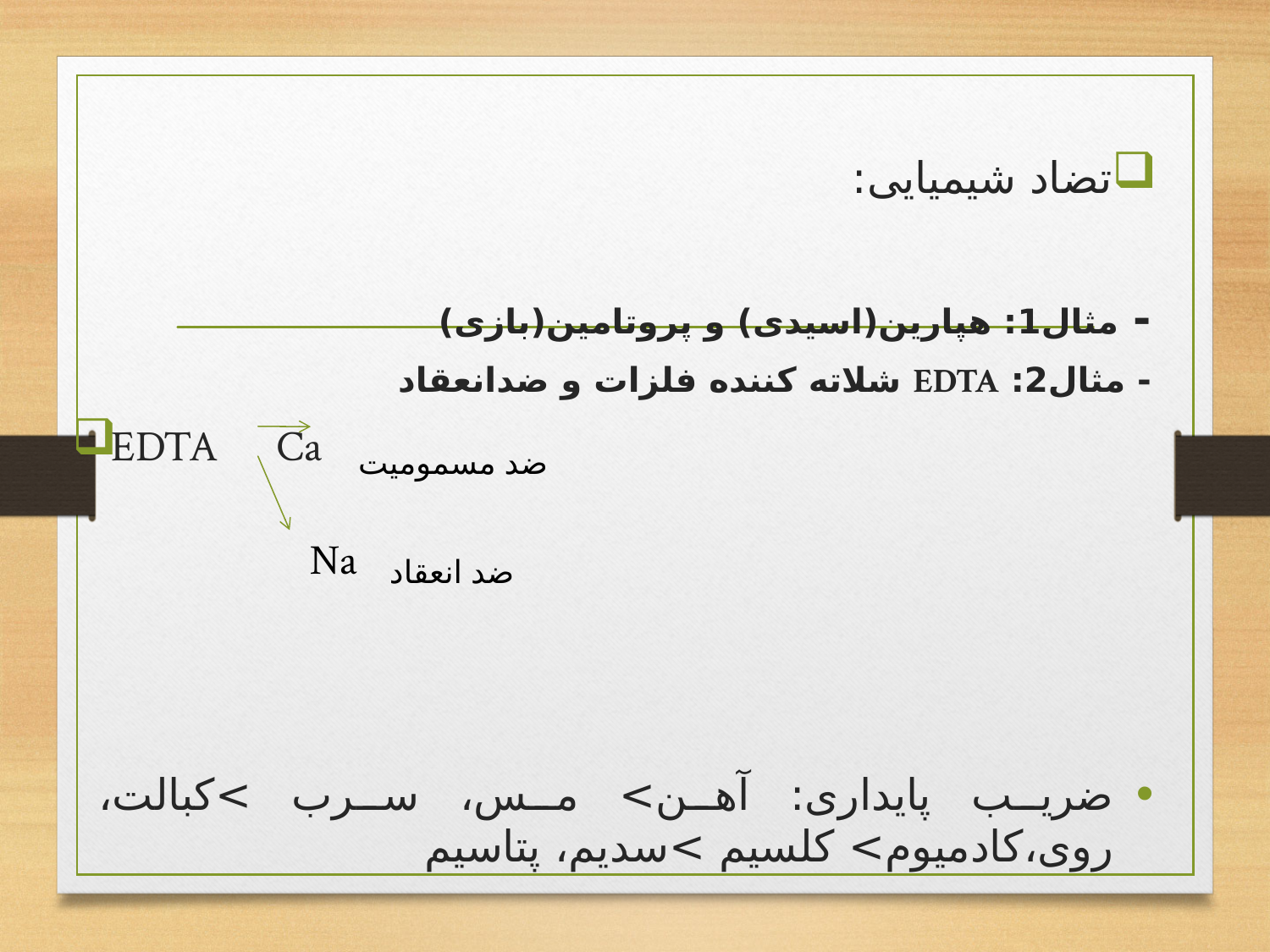

تضاد شیمیایی:

- مثال1: هپارین(اسیدی) و پروتامین(بازی)
- مثال2: EDTA شلاته کننده فلزات و ضدانعقاد
EDTA      Ca

ضریب پایداری: آهن> مس، سرب >کبالت، روی،کادمیوم> کلسیم >سدیم، پتاسیم
ضد مسمومیت
Na
ضد انعقاد